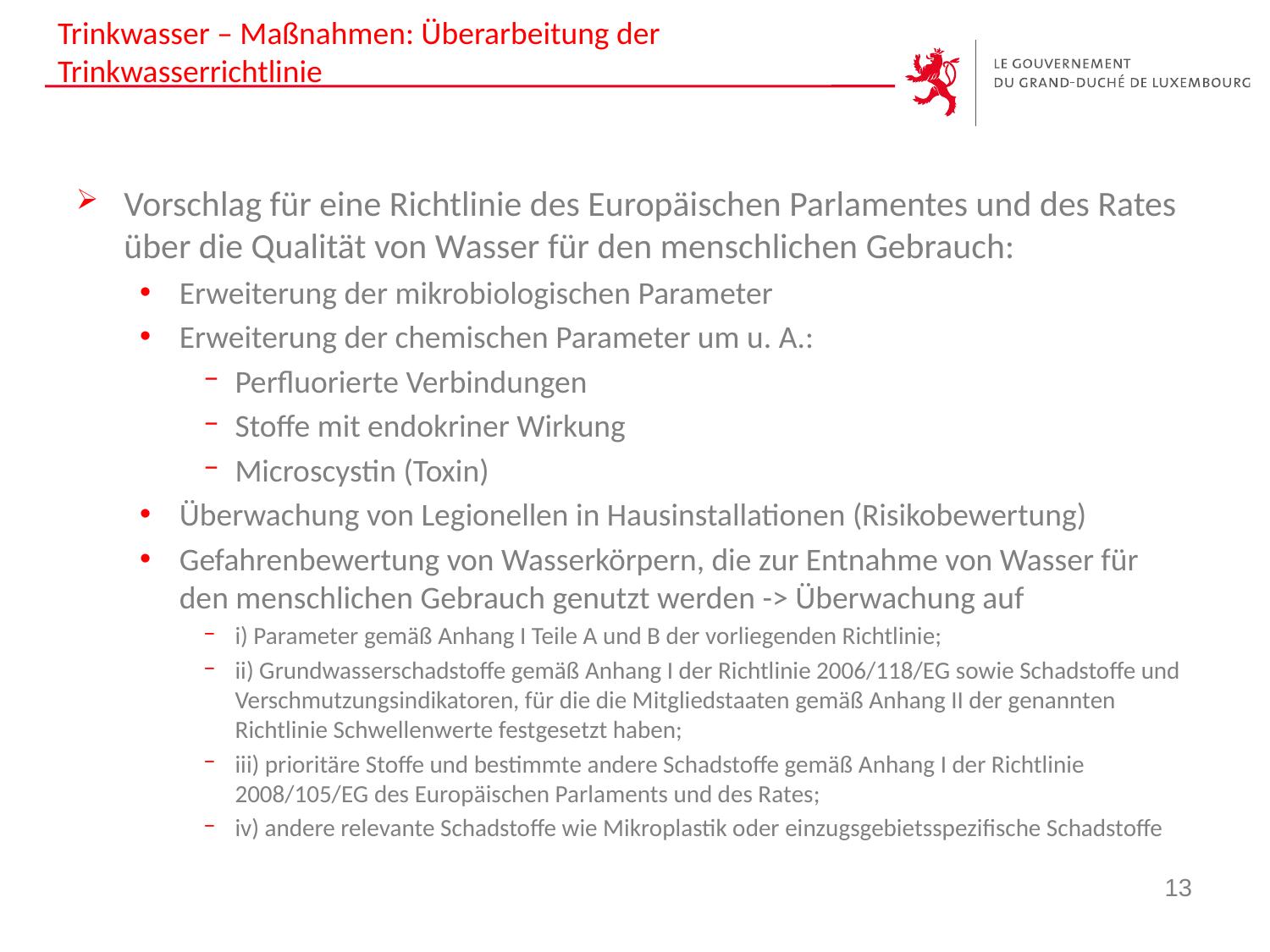

# Trinkwasser – Maßnahmen: Überarbeitung der Trinkwasserrichtlinie
Vorschlag für eine Richtlinie des Europäischen Parlamentes und des Rates über die Qualität von Wasser für den menschlichen Gebrauch:
Erweiterung der mikrobiologischen Parameter
Erweiterung der chemischen Parameter um u. A.:
Perfluorierte Verbindungen
Stoffe mit endokriner Wirkung
Microscystin (Toxin)
Überwachung von Legionellen in Hausinstallationen (Risikobewertung)
Gefahrenbewertung von Wasserkörpern, die zur Entnahme von Wasser für den menschlichen Gebrauch genutzt werden -> Überwachung auf
i) Parameter gemäß Anhang I Teile A und B der vorliegenden Richtlinie;
ii) Grundwasserschadstoffe gemäß Anhang I der Richtlinie 2006/118/EG sowie Schadstoffe und Verschmutzungsindikatoren, für die die Mitgliedstaaten gemäß Anhang II der genannten Richtlinie Schwellenwerte festgesetzt haben;
iii) prioritäre Stoffe und bestimmte andere Schadstoffe gemäß Anhang I der Richtlinie 2008/105/EG des Europäischen Parlaments und des Rates;
iv) andere relevante Schadstoffe wie Mikroplastik oder einzugsgebietsspezifische Schadstoffe
13